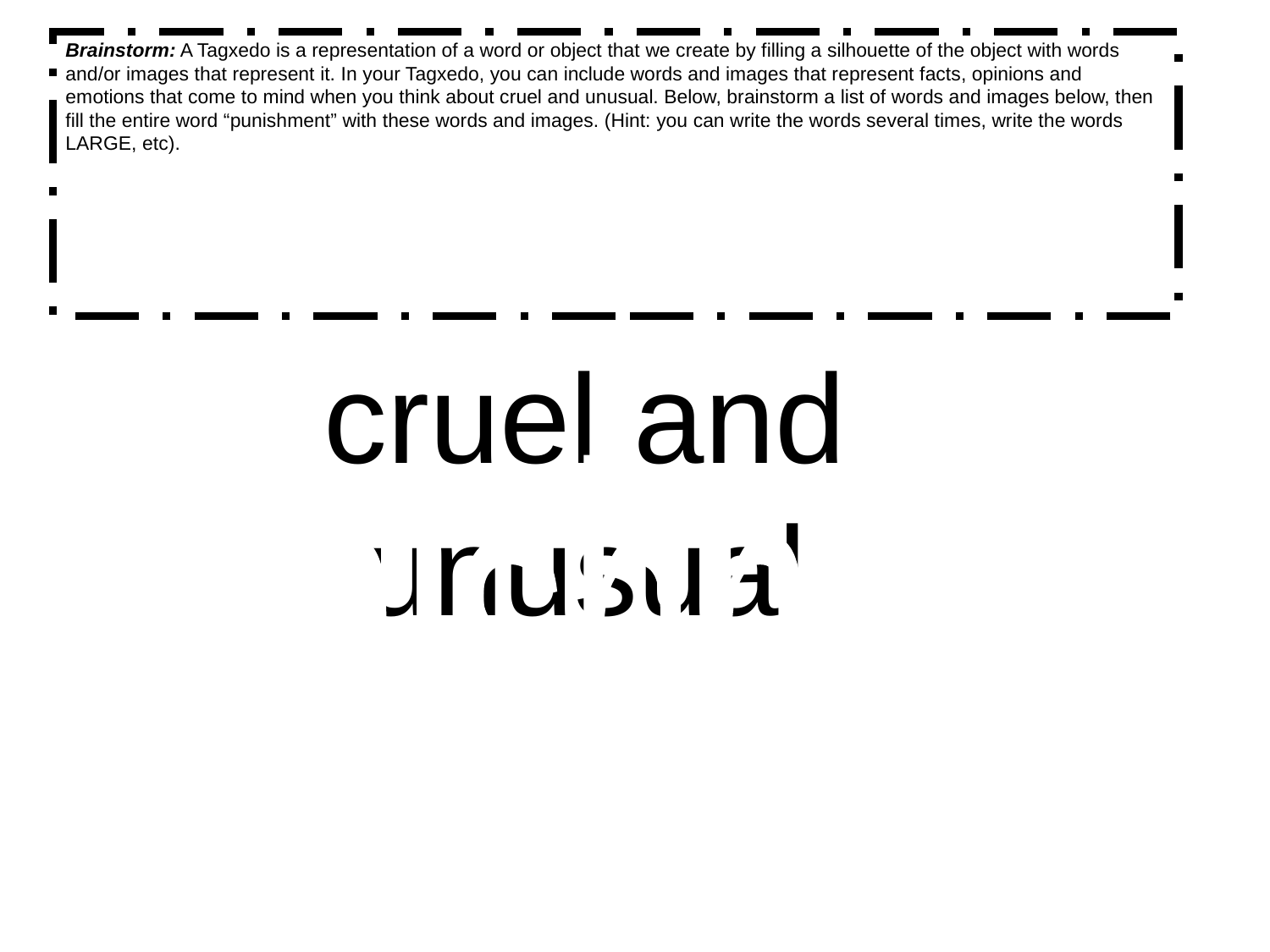

Brainstorm: A Tagxedo is a representation of a word or object that we create by filling a silhouette of the object with words and/or images that represent it. In your Tagxedo, you can include words and images that represent facts, opinions and emotions that come to mind when you think about cruel and unusual. Below, brainstorm a list of words and images below, then fill the entire word “punishment” with these words and images. (Hint: you can write the words several times, write the words LARGE, etc).

#

cruel and unusual
punishment